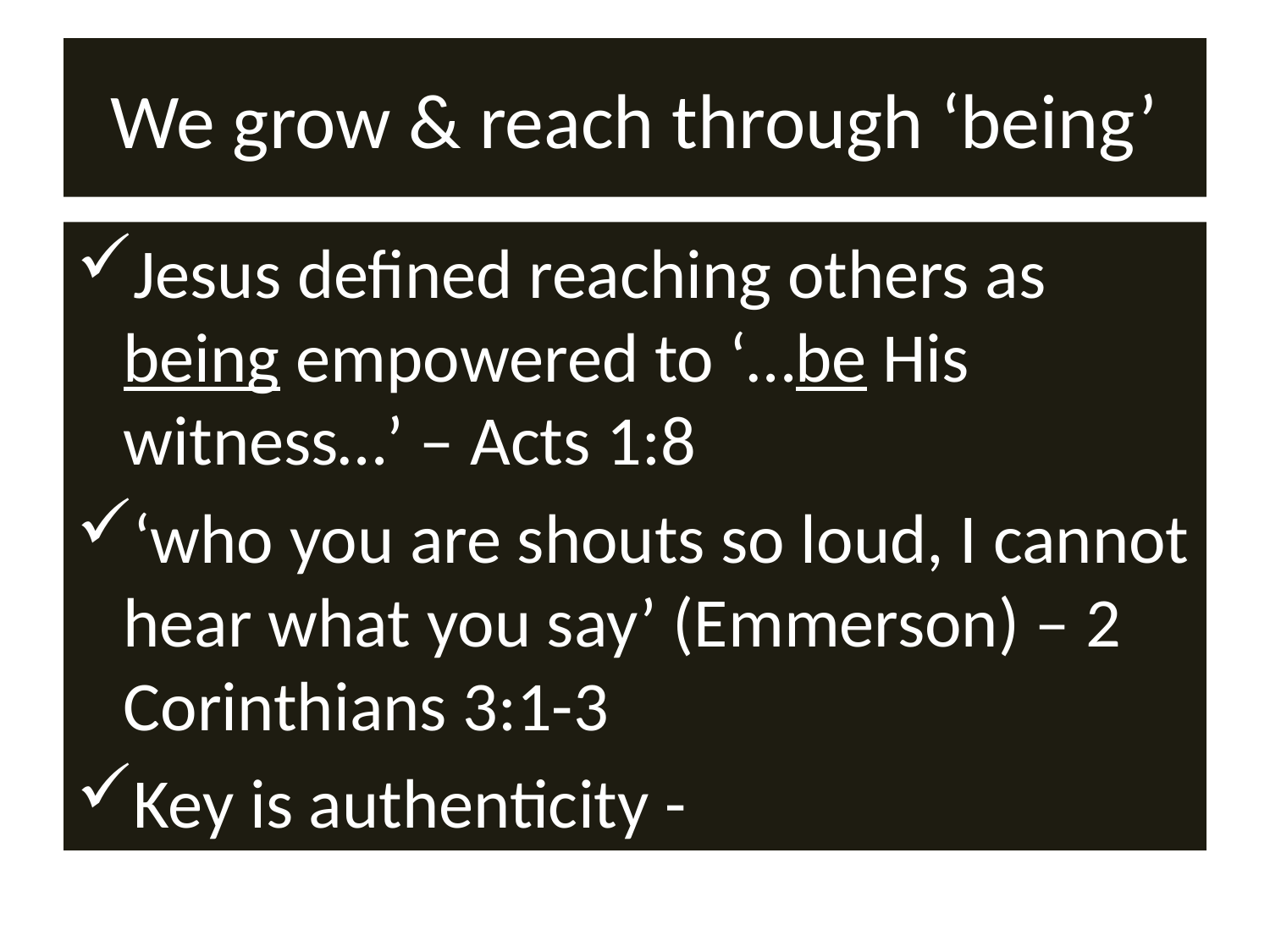

# We grow & reach through ‘being’
Jesus defined reaching others as being empowered to ‘…be His witness…’ – Acts 1:8
‘who you are shouts so loud, I cannot hear what you say’ (Emmerson) – 2 Corinthians 3:1-3
Key is authenticity -